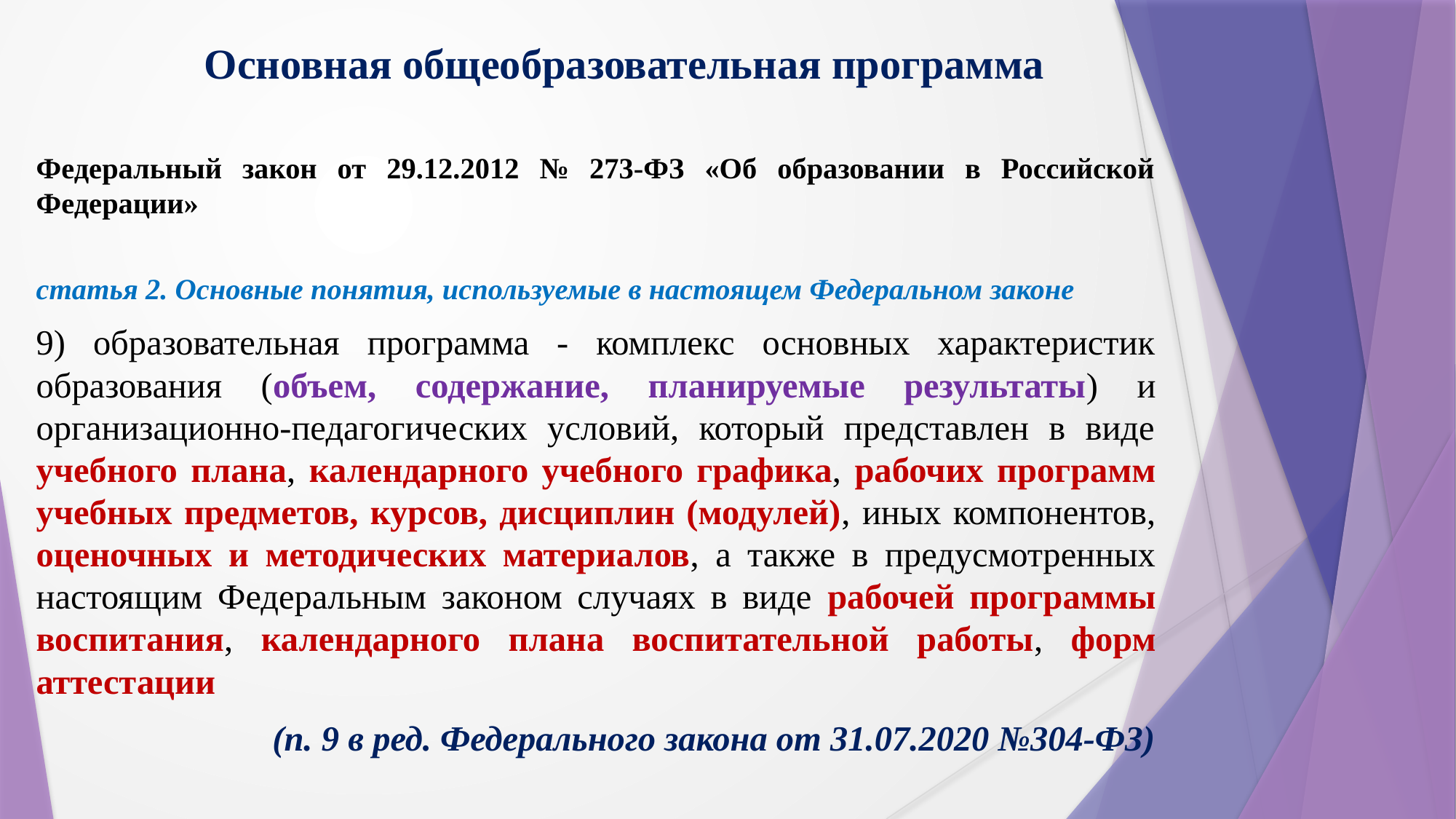

# Основная общеобразовательная программа
Федеральный закон от 29.12.2012 № 273-ФЗ «Об образовании в Российской Федерации»

статья 2. Основные понятия, используемые в настоящем Федеральном законе
9) образовательная программа - комплекс основных характеристик образования (объем, содержание, планируемые результаты) и организационно-педагогических условий, который представлен в виде учебного плана, календарного учебного графика, рабочих программ учебных предметов, курсов, дисциплин (модулей), иных компонентов, оценочных и методических материалов, а также в предусмотренных настоящим Федеральным законом случаях в виде рабочей программы воспитания, календарного плана воспитательной работы, форм аттестации
(п. 9 в ред. Федерального закона от 31.07.2020 №304-ФЗ)